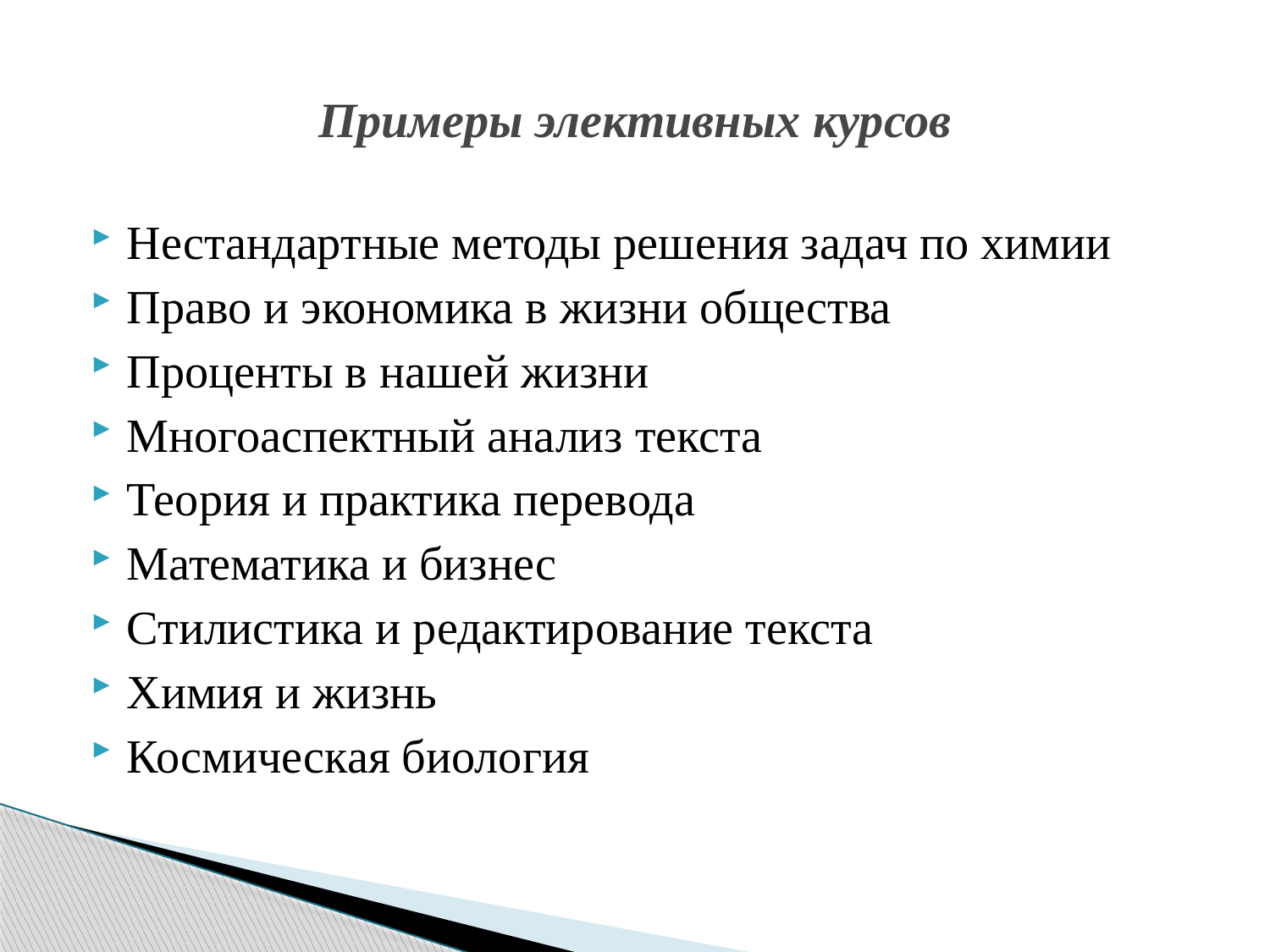

# Примеры элективных курсов
Нестандартные методы решения задач по химии
Право и экономика в жизни общества
Проценты в нашей жизни
Многоаспектный анализ текста
Теория и практика перевода
Математика и бизнес
Стилистика и редактирование текста
Химия и жизнь
Космическая биология